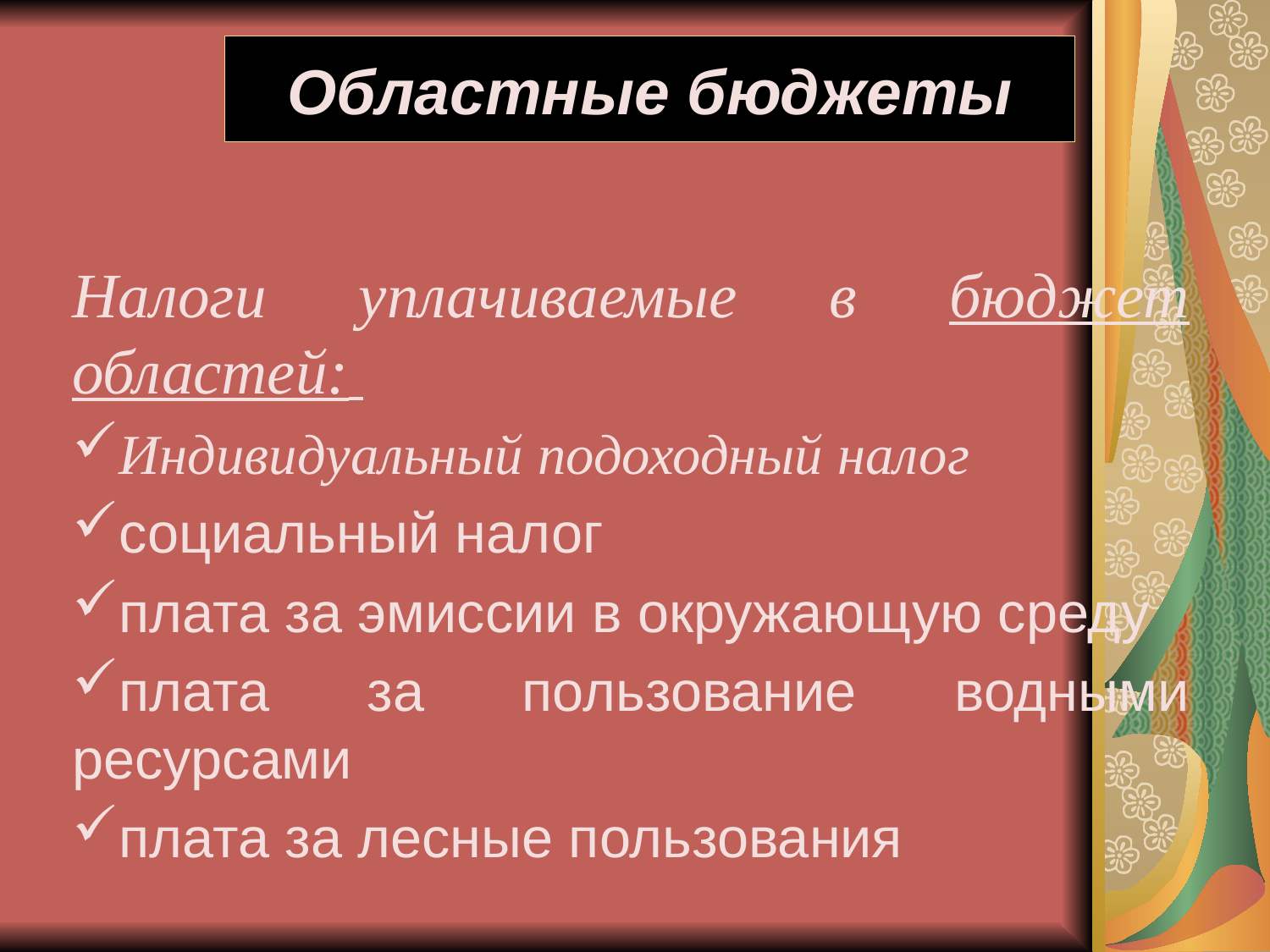

Областные бюджеты
Налоги уплачиваемые в бюджет областей:
Индивидуальный подоходный налог
социальный налог
плата за эмиссии в окружающую среду
плата за пользование водными ресурсами
плата за лесные пользования